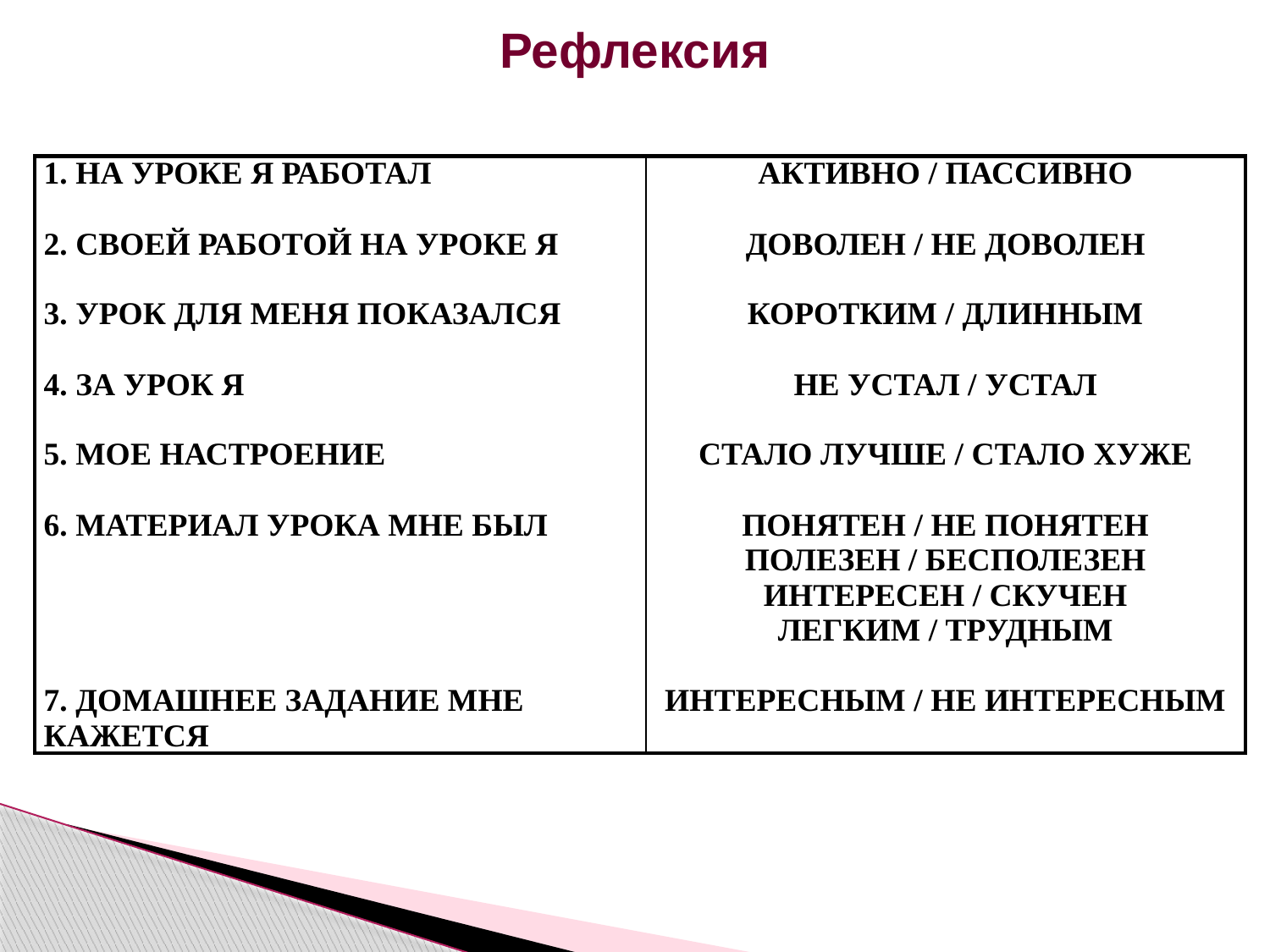

# Рефлексия
| 1. На уроке я работал 2. Своей работой на уроке я 3. Урок для меня показался 4. За урок я 5. Мое настроение 6. Материал урока мне был 7. Домашнее задание мне кажется | активно / пассивно доволен / не доволен коротким / длинным не устал / устал стало лучше / стало хуже понятен / не понятен полезен / бесполезен интересен / скучен легким / трудным интересным / не интересным |
| --- | --- |